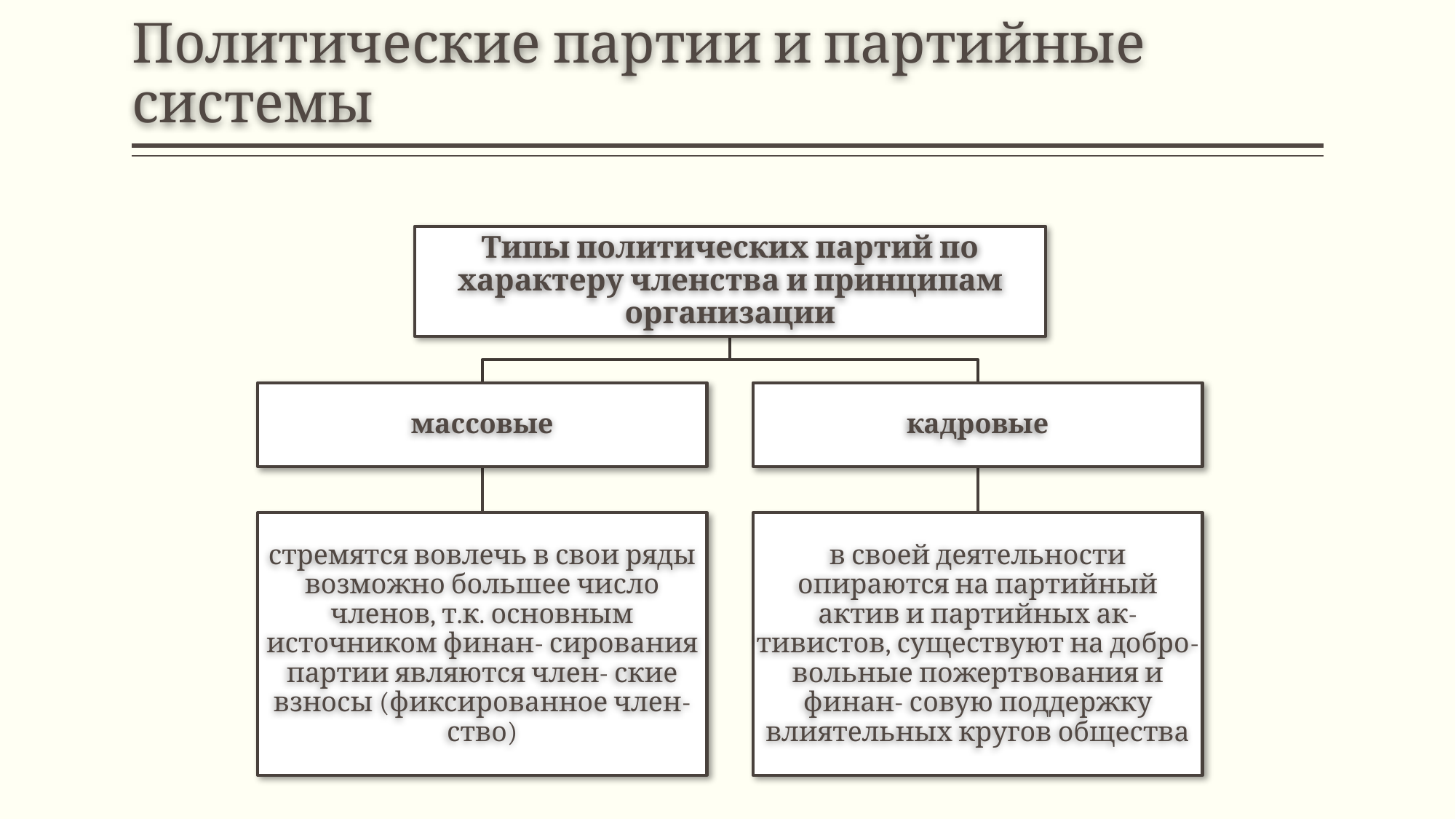

# Политические партии и партийные системы

Типы политических партий по характеру членства и принципам организации

массовые

кадровые

стремятся вовлечь в свои ряды возможно большее число членов, т.к. основным источником финан- сирования партии являются член- ские взносы (фиксированное член- ство)

в своей деятельности опираются на партийный актив и партийных ак- тивистов, существуют на добро- вольные пожертвования и финан- совую поддержку влиятельных кругов общества